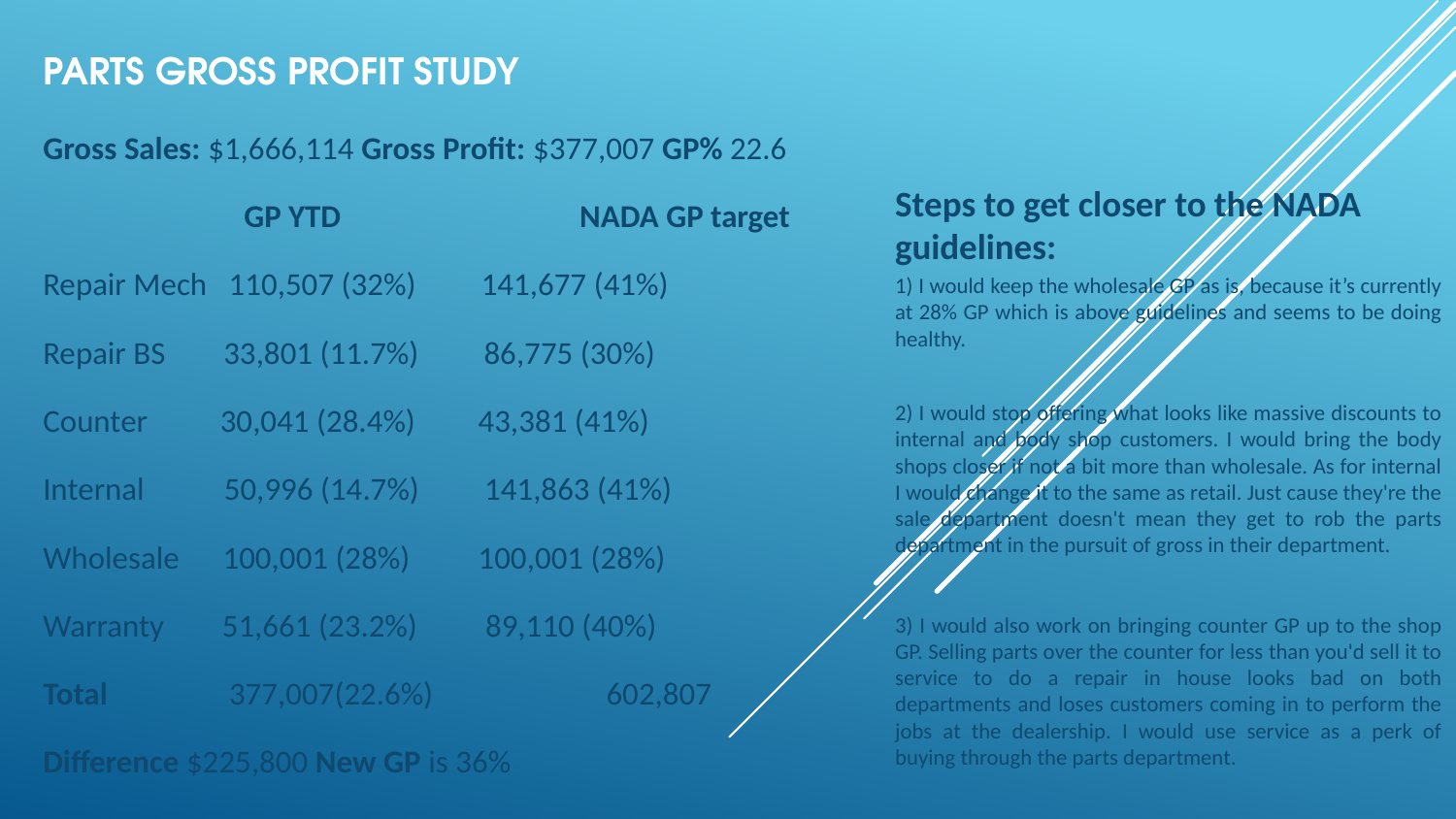

# Parts Gross Profit Study
Gross Sales: $1,666,114 Gross Profit: $377,007 GP% 22.6
             	          GP YTD	                     NADA GP target
Repair Mech   110,507 (32%)         141,677 (41%)
Repair BS        33,801 (11.7%)         86,775 (30%)
Counter          30,041 (28.4%)	       43,381 (41%)
Internal           50,996 (14.7%)         141,863 (41%)
Wholesale      100,001 (28%)	       100,001 (28%)
Warranty        51,661 (23.2%)	        89,110 (40%)
Total	        377,007(22.6%)	       602,807
Difference $225,800 New GP is 36%

Steps to get closer to the NADA guidelines:
1) I would keep the wholesale GP as is, because it’s currently at 28% GP which is above guidelines and seems to be doing healthy.

2) I would stop offering what looks like massive discounts to internal and body shop customers. I would bring the body shops closer if not a bit more than wholesale. As for internal I would change it to the same as retail. Just cause they're the sale department doesn't mean they get to rob the parts department in the pursuit of gross in their department.

3) I would also work on bringing counter GP up to the shop GP. Selling parts over the counter for less than you'd sell it to service to do a repair in house looks bad on both departments and loses customers coming in to perform the jobs at the dealership. I would use service as a perk of buying through the parts department.